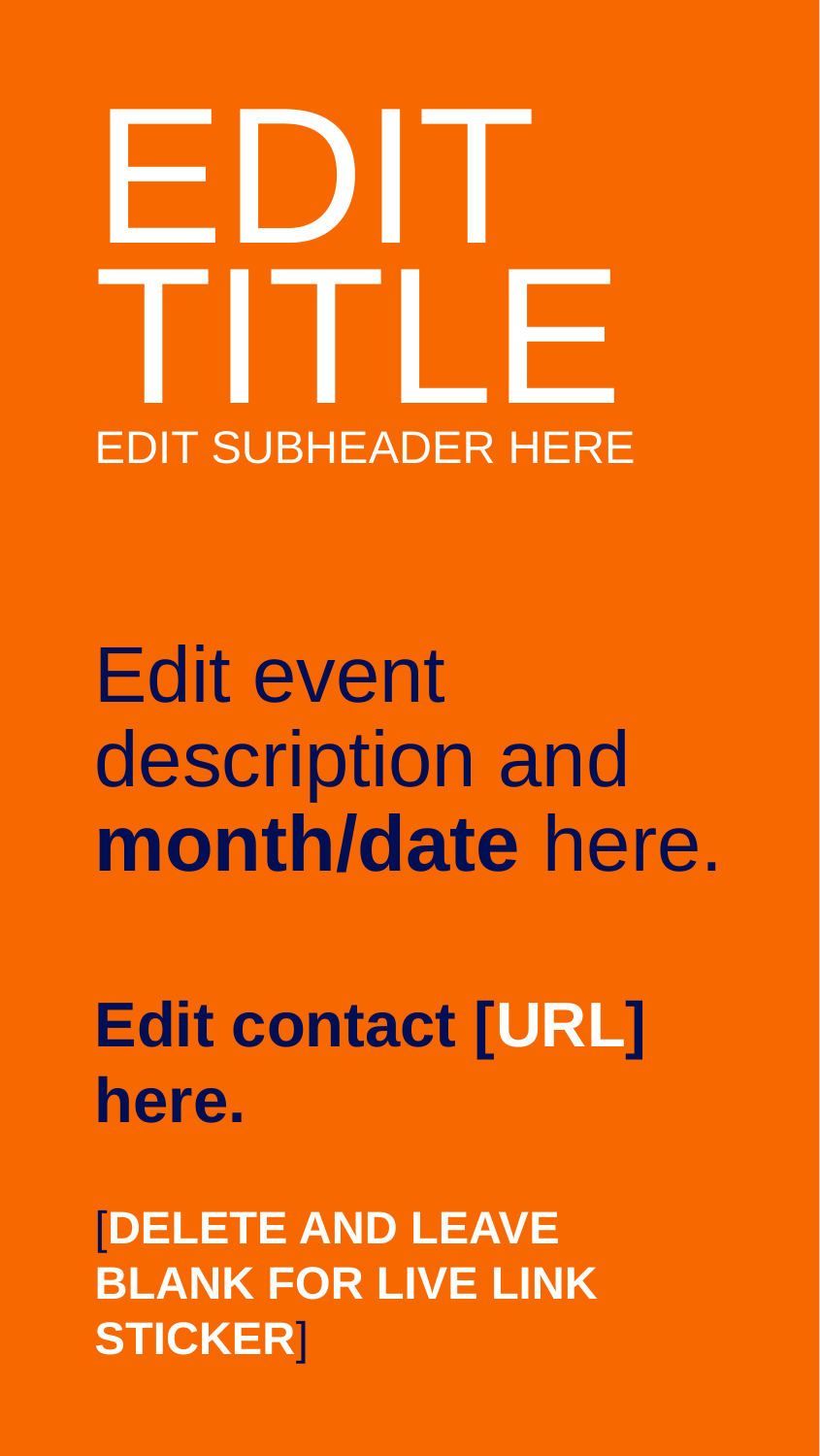

EDIT TITLE
EDIT SUBHEADER HERE
Edit event description and month/date here.

Edit contact [URL] here.

[DELETE AND LEAVE BLANK FOR LIVE LINK STICKER]